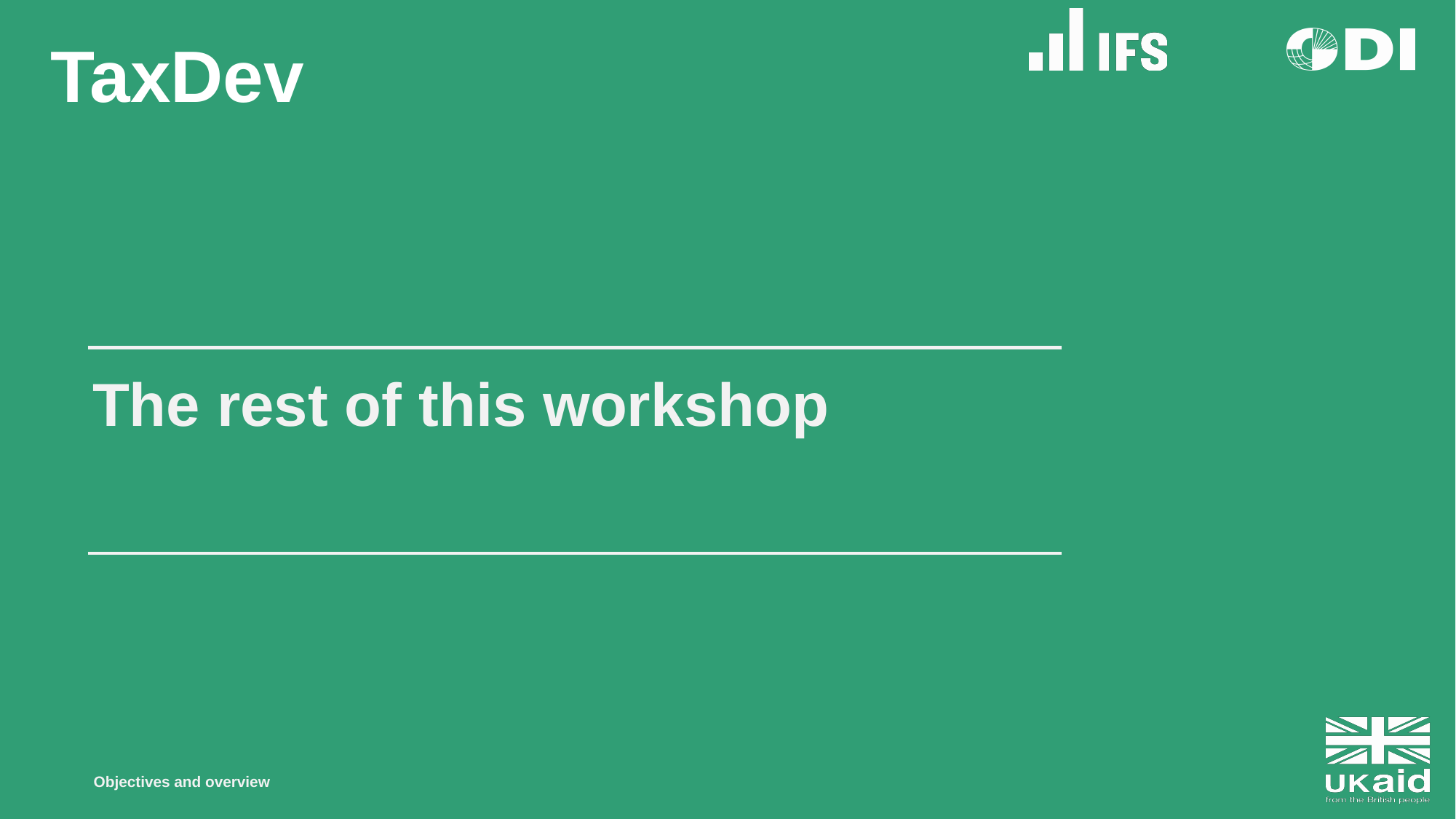

# The rest of this workshop
Objectives and overview